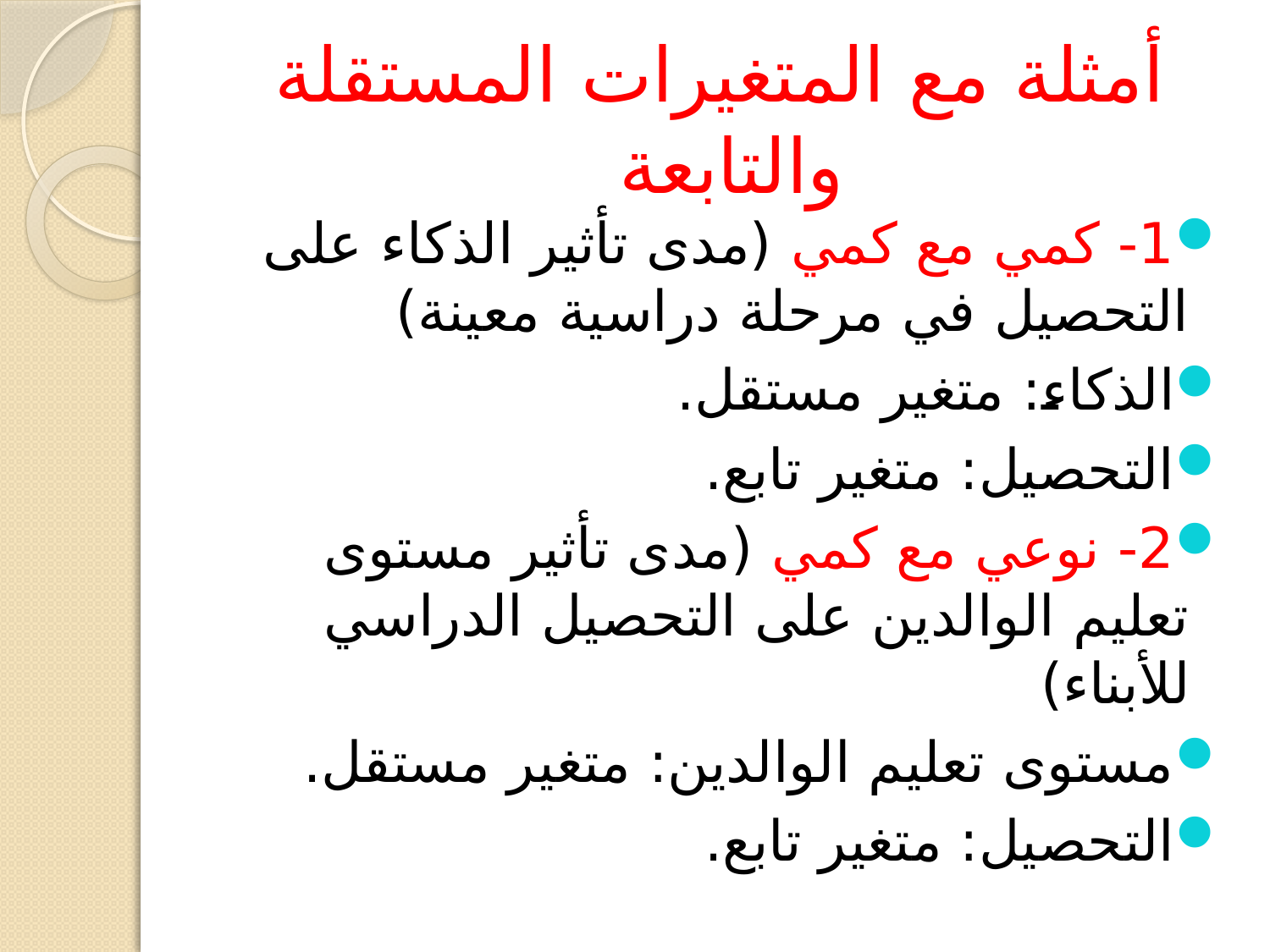

# أمثلة مع المتغيرات المستقلة والتابعة
1- كمي مع كمي (مدى تأثير الذكاء على التحصيل في مرحلة دراسية معينة)
الذكاء: متغير مستقل.
التحصيل: متغير تابع.
2- نوعي مع كمي (مدى تأثير مستوى تعليم الوالدين على التحصيل الدراسي للأبناء)
مستوى تعليم الوالدين: متغير مستقل.
التحصيل: متغير تابع.